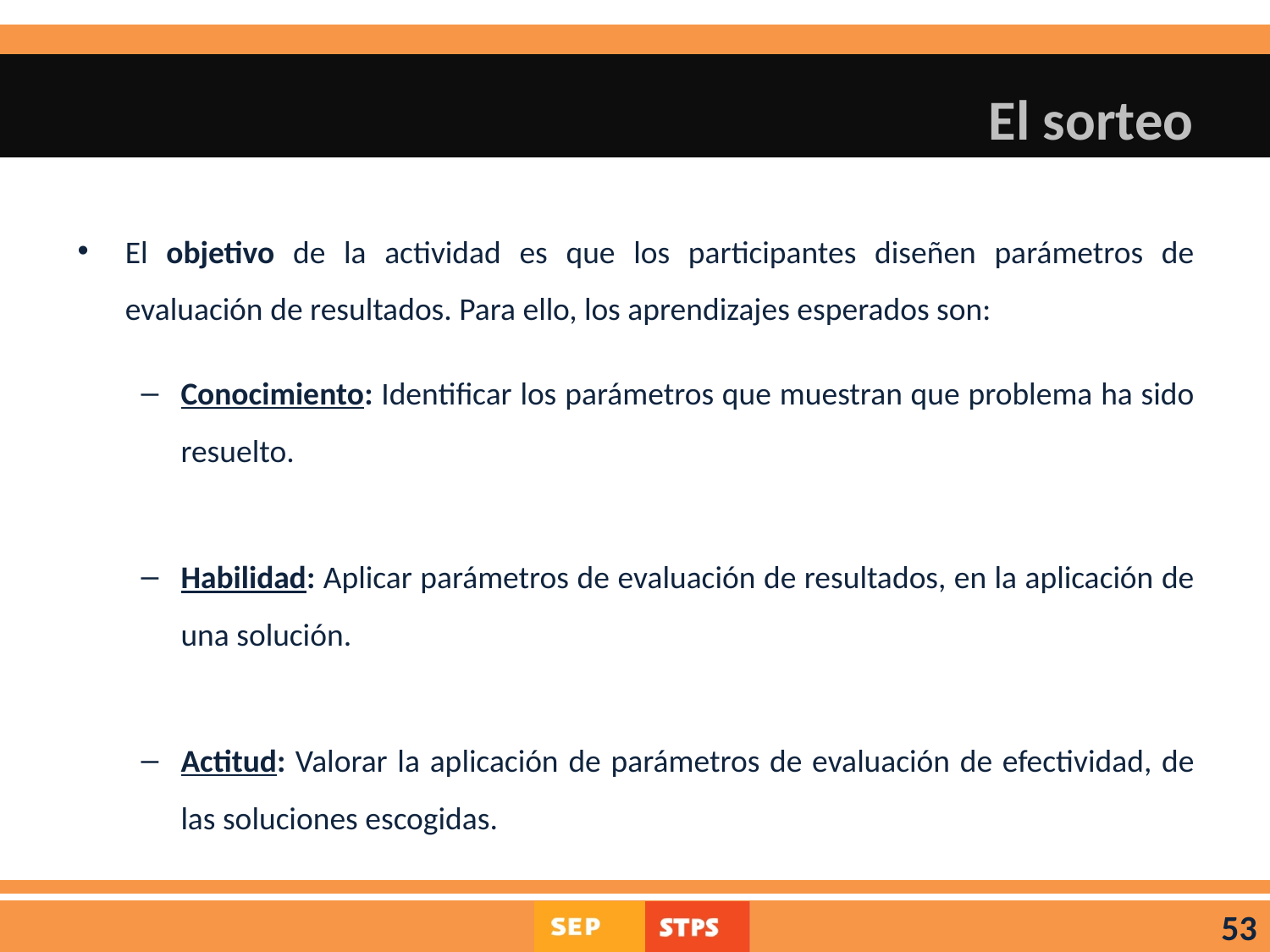

# El sorteo
El objetivo de la actividad es que los participantes diseñen parámetros de evaluación de resultados. Para ello, los aprendizajes esperados son:

Conocimiento: Identificar los parámetros que muestran que problema ha sido resuelto.

Habilidad: Aplicar parámetros de evaluación de resultados, en la aplicación de una solución.

Actitud: Valorar la aplicación de parámetros de evaluación de efectividad, de las soluciones escogidas.

53